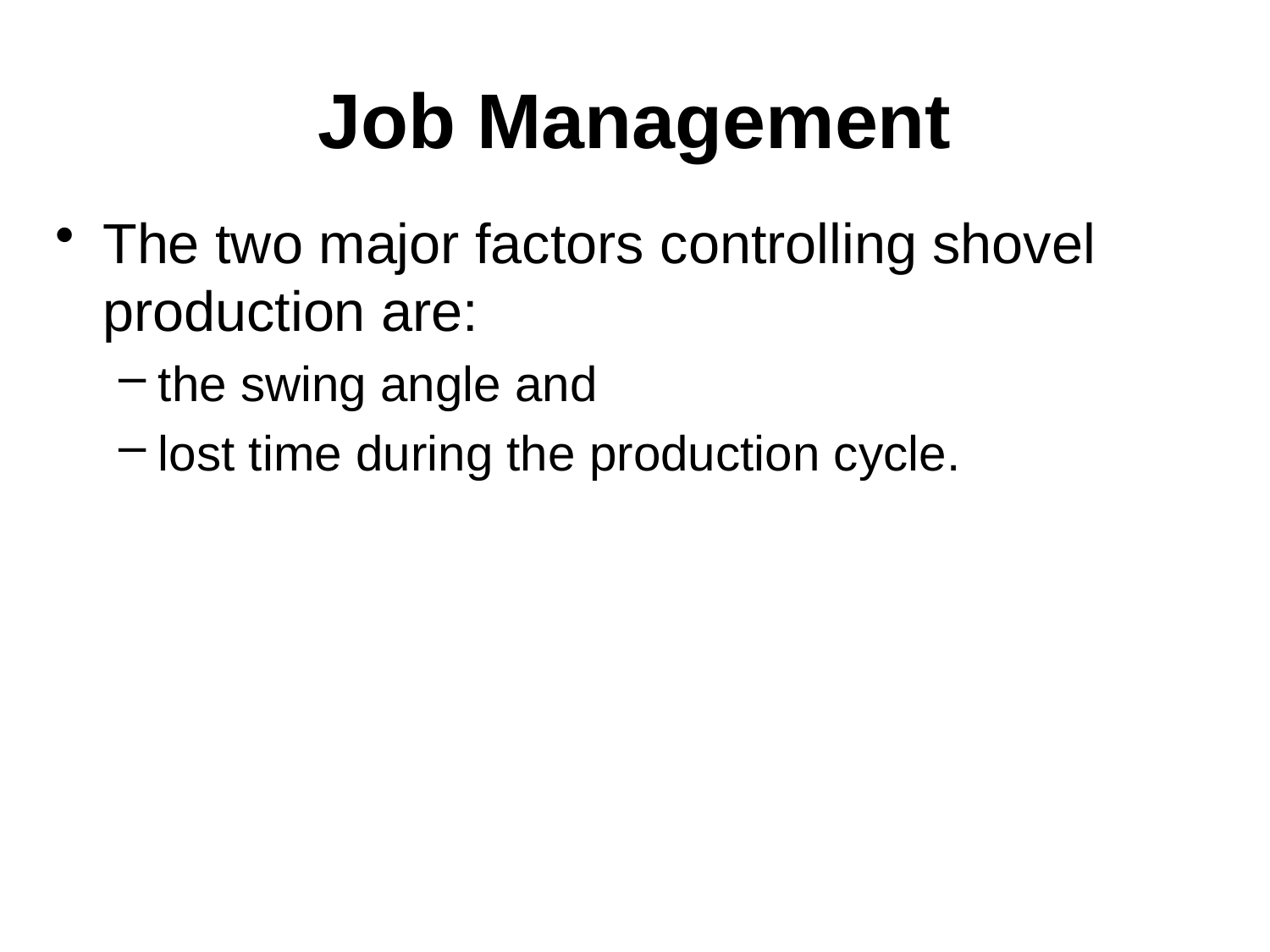

# Job Management
The two major factors controlling shovel production are:
the swing angle and
lost time during the production cycle.